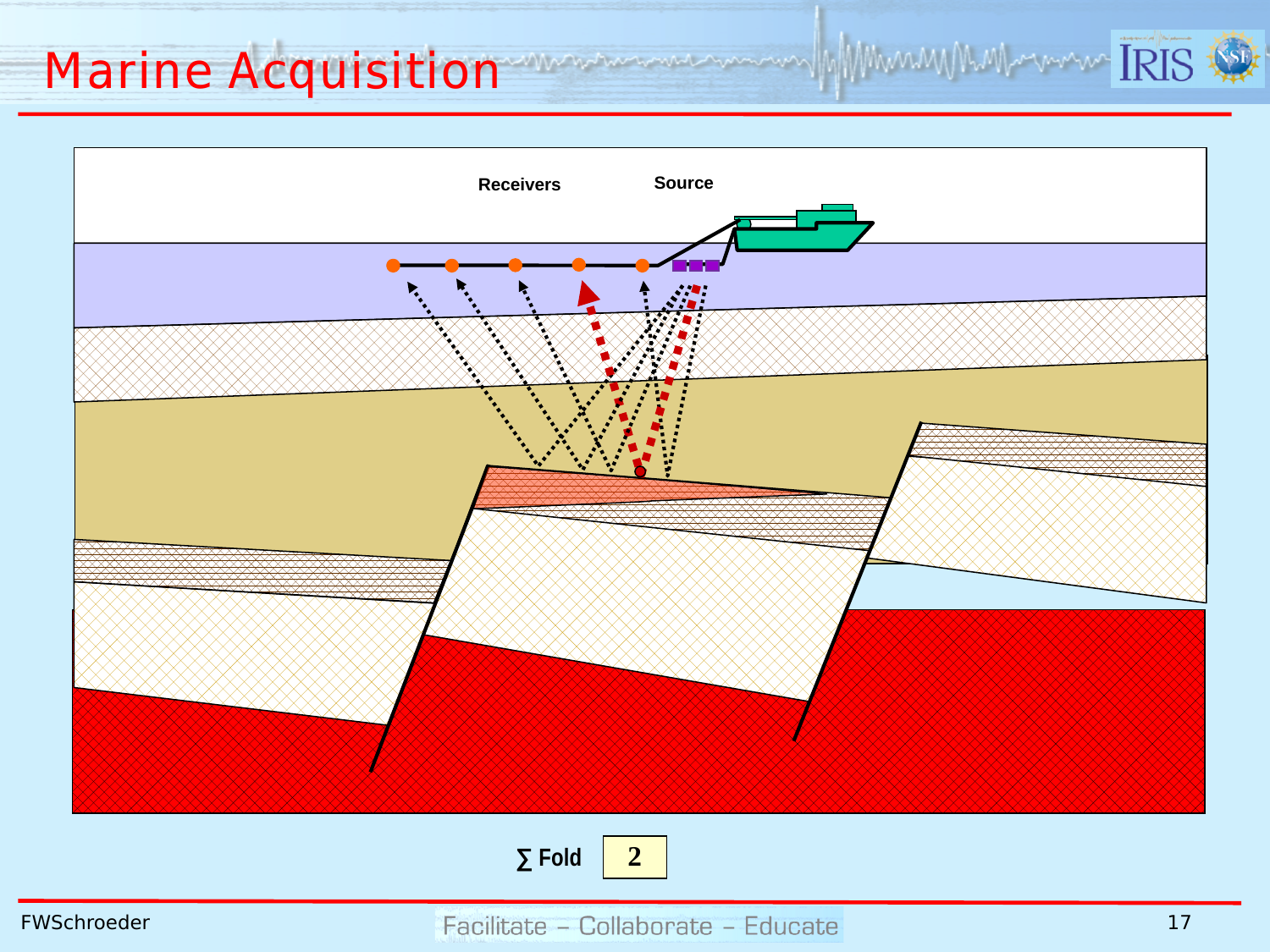

# Marine Acquisition

Source
Receivers

2
∑ Fold